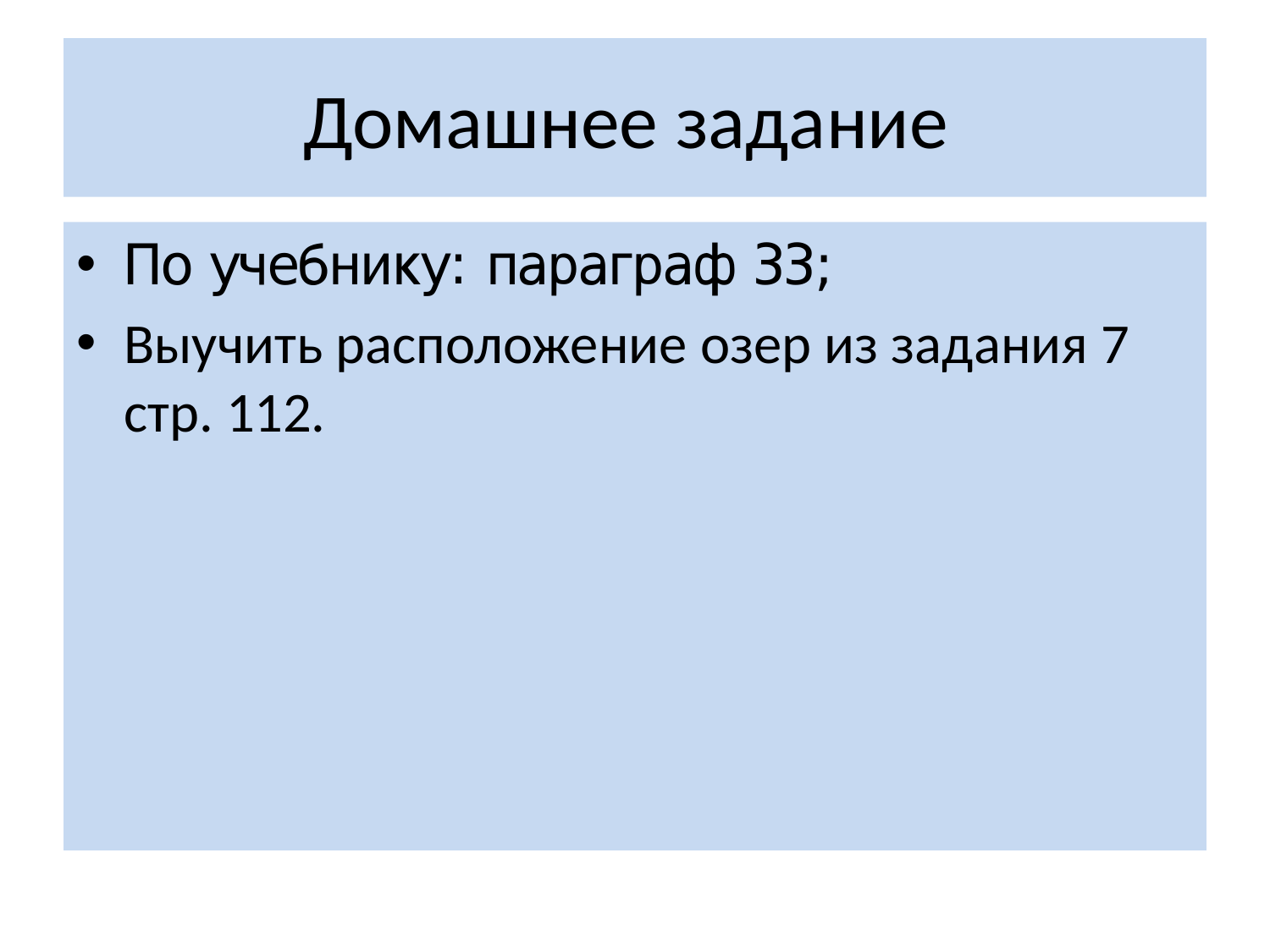

# Домашнее задание
По учебнику: параграф 33;
Выучить расположение озер из задания 7 стр. 112.